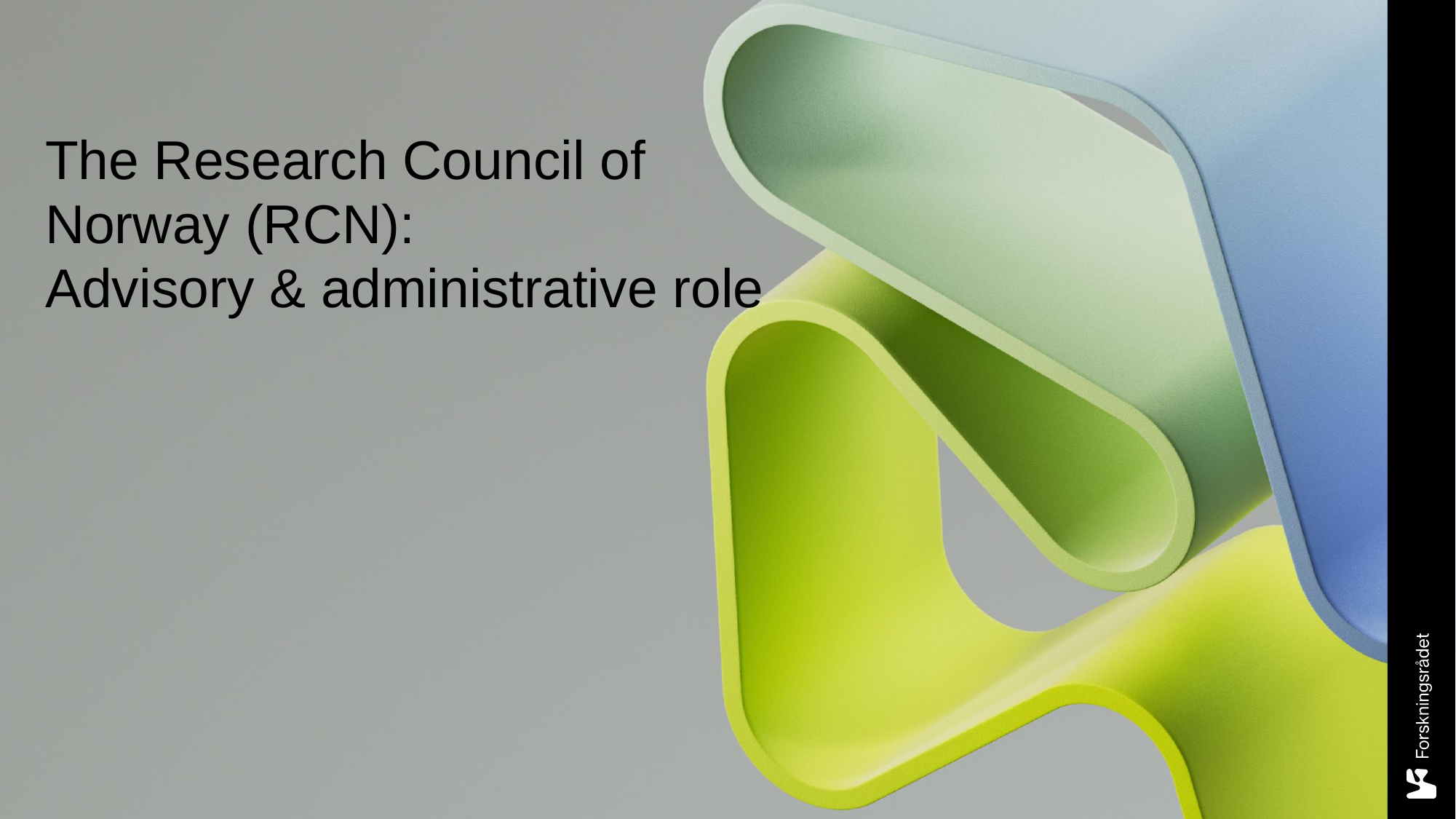

16.05.2025
Sett inn presentasjonstittel via toppmeny "Sett inn - Topptekst og bunntekst"
6
# The Research Council of Norway (RCN): Advisory & administrative role